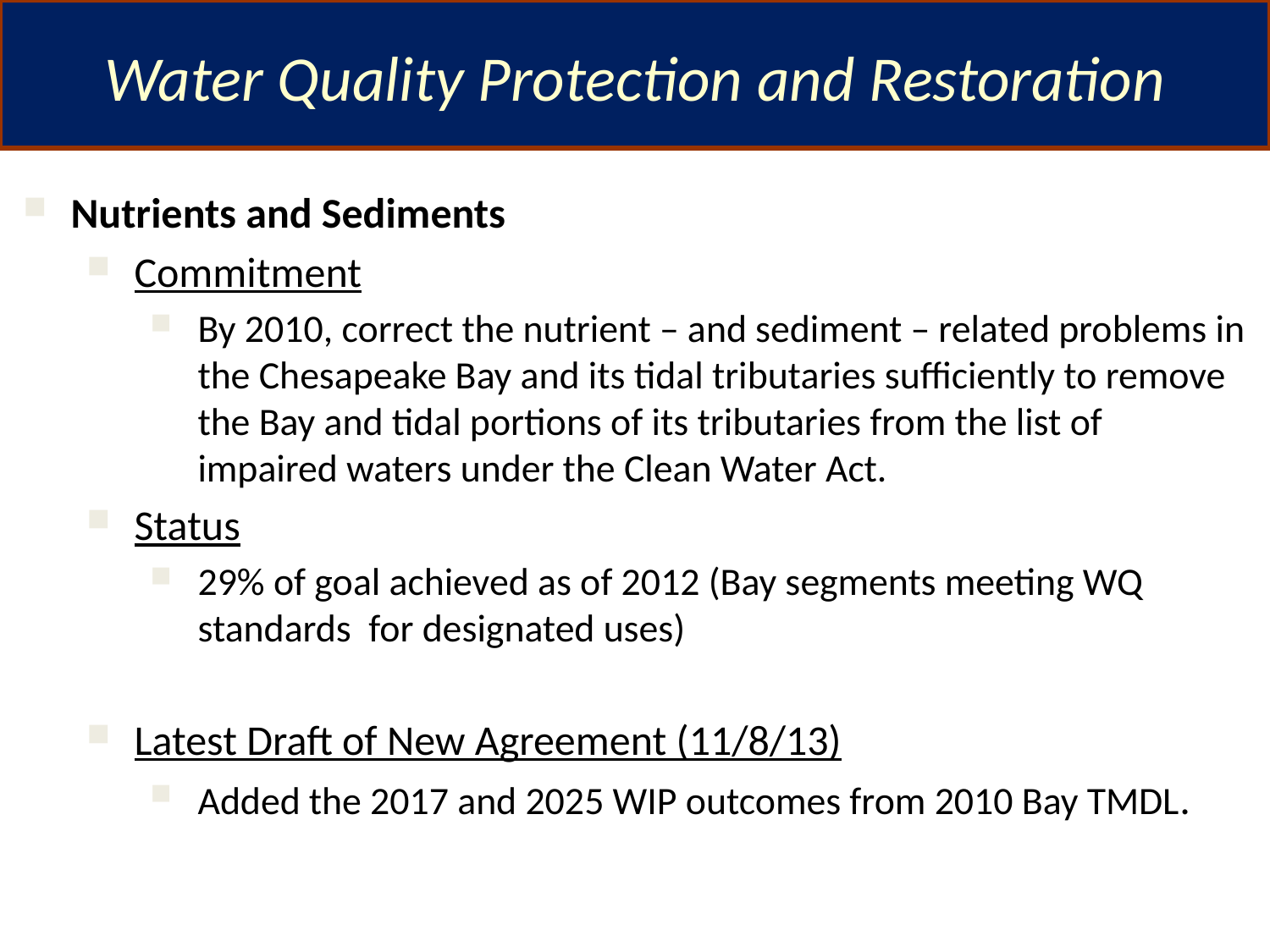

Water Quality Protection and Restoration
Nutrients and Sediments
Commitment
By 2010, correct the nutrient – and sediment – related problems in the Chesapeake Bay and its tidal tributaries sufficiently to remove the Bay and tidal portions of its tributaries from the list of impaired waters under the Clean Water Act.
Status
29% of goal achieved as of 2012 (Bay segments meeting WQ standards  for designated uses)

Latest Draft of New Agreement (11/8/13)
Added the 2017 and 2025 WIP outcomes from 2010 Bay TMDL.